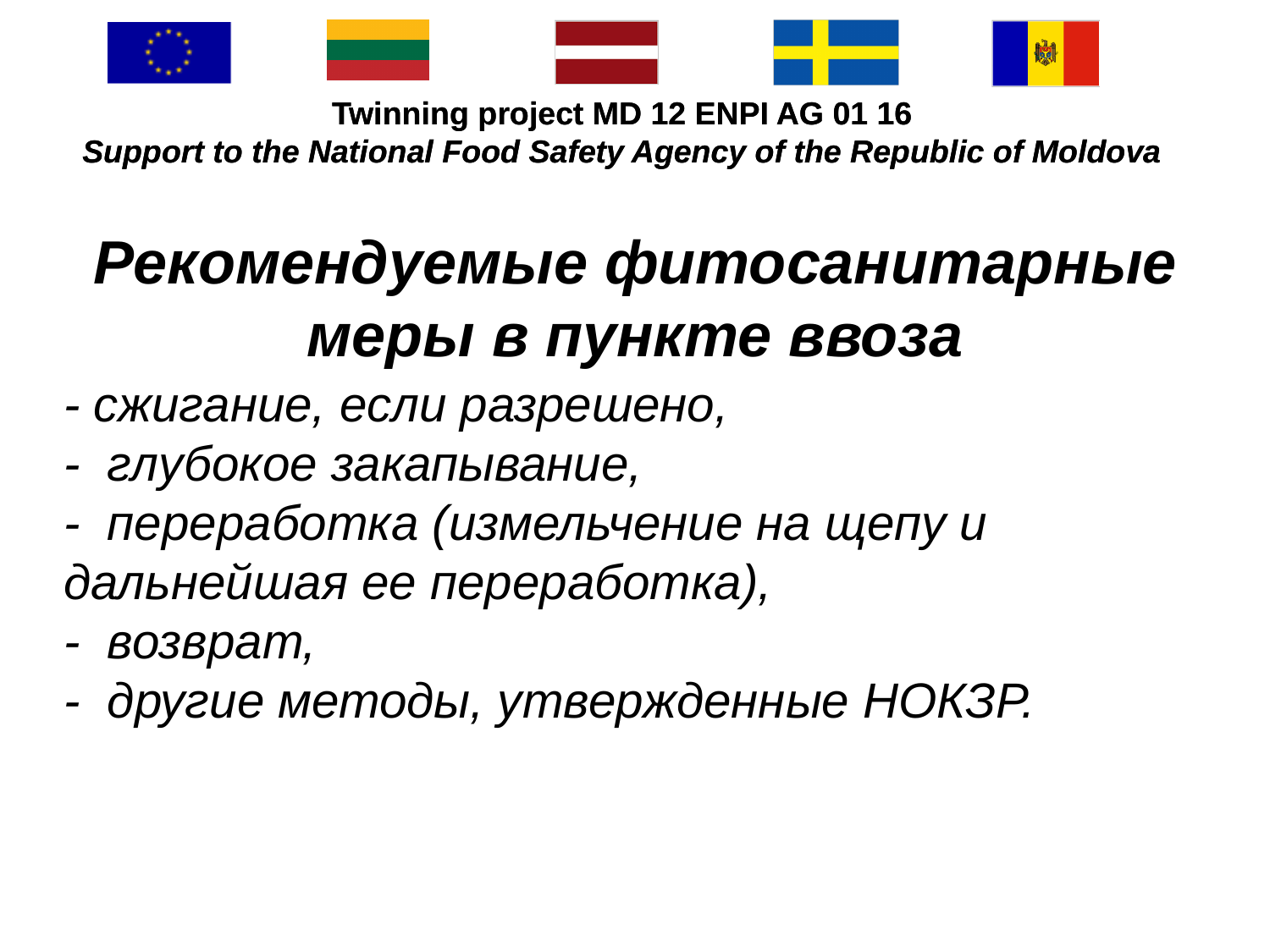

#
Рекомендуемые фитосанитарные меры в пункте ввоза
- сжигание, если разрешено,
-  глубокое закапывание,
-  переработка (измельчение на щепу и дальнейшая ее переработка),
-  возврат,
-  другие методы, утвержденные НОКЗР.